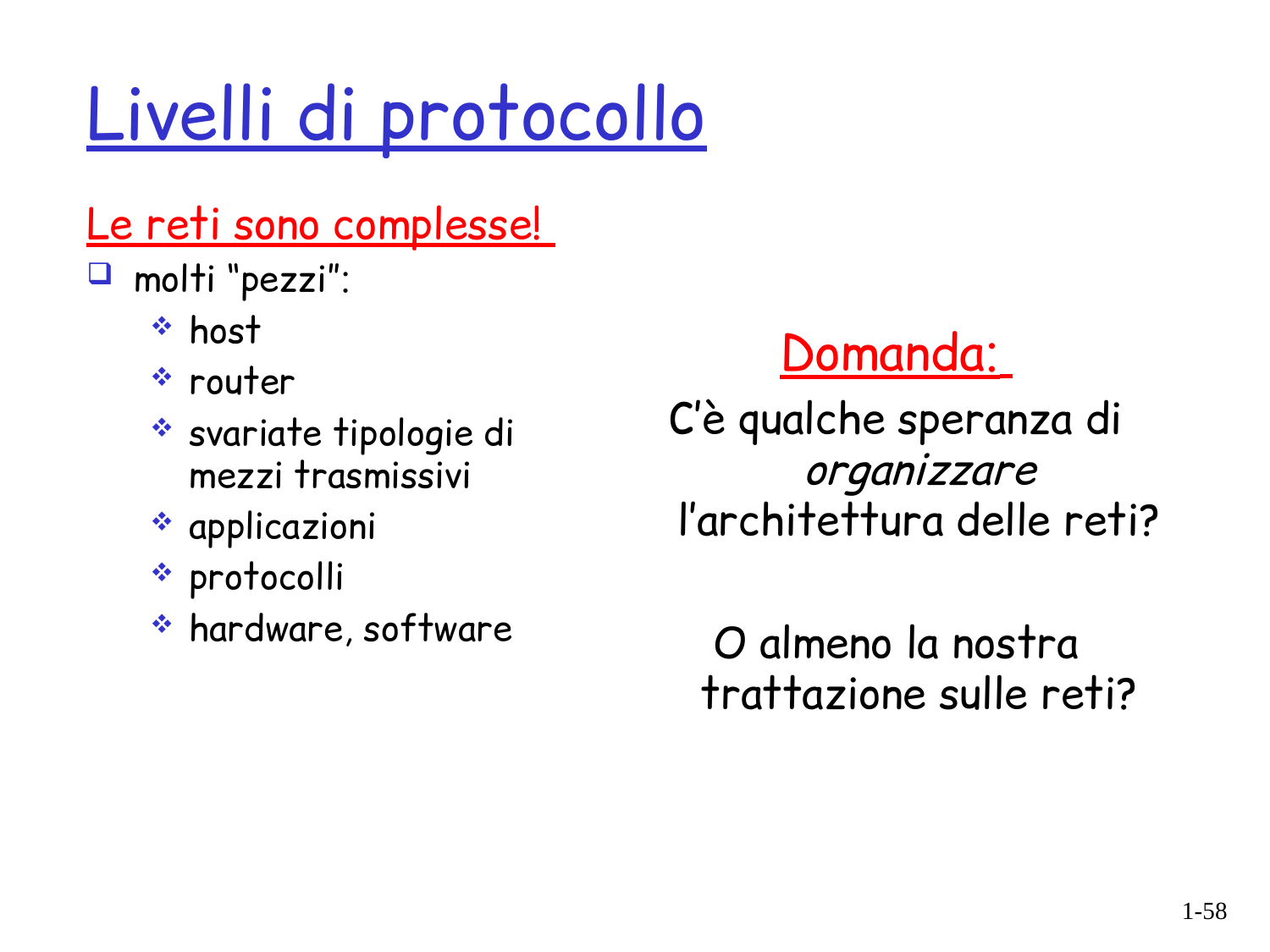

# Livelli di protocollo
Le reti sono complesse!
molti “pezzi”:
host
router
svariate tipologie di mezzi trasmissivi
applicazioni
protocolli
hardware, software
Domanda:
C’è qualche speranza di organizzare l’architettura delle reti?

O almeno la nostra trattazione sulle reti?
1-58